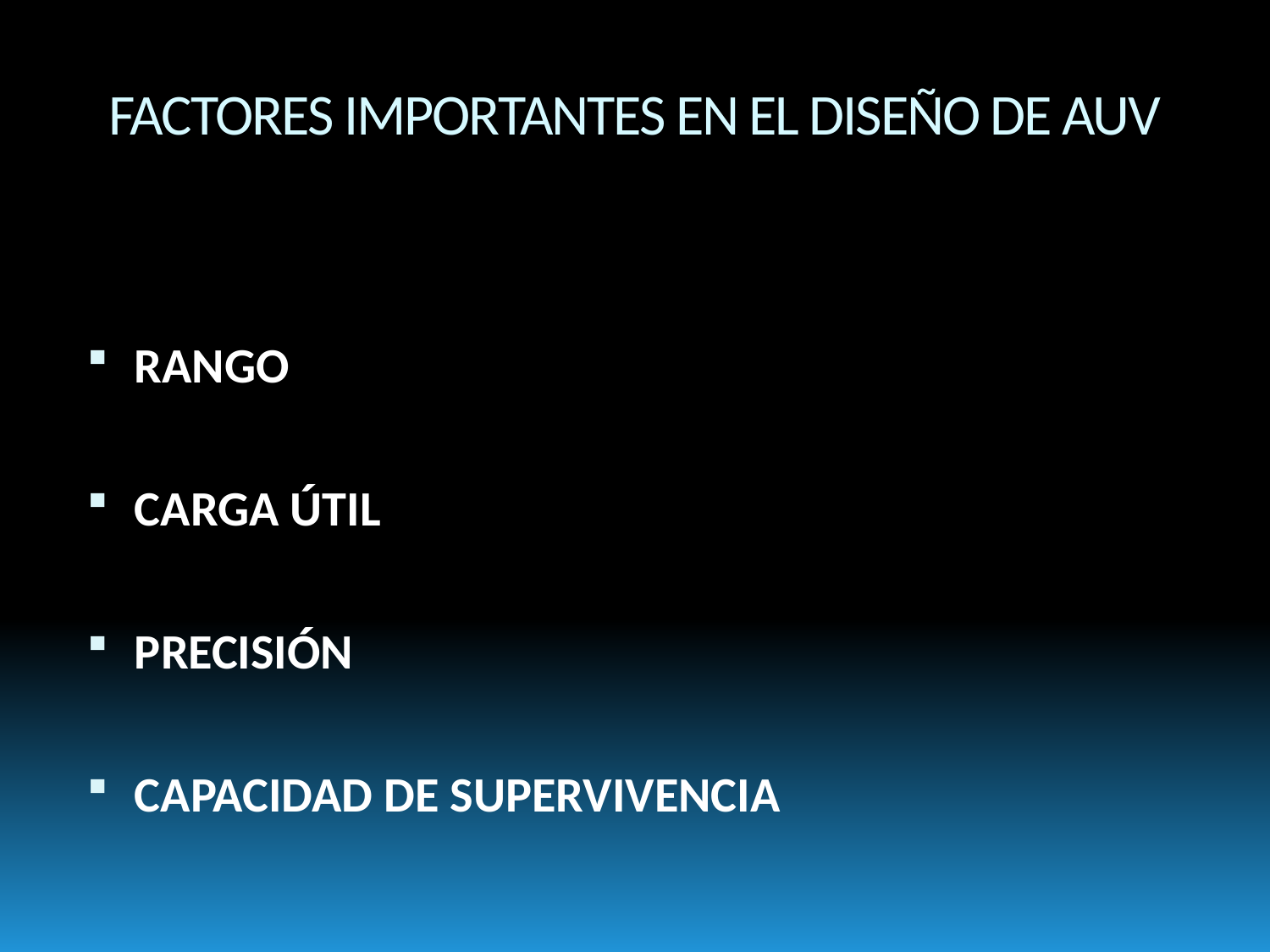

# FACTORES IMPORTANTES EN EL DISEÑO DE AUV

RANGO

CARGA ÚTIL

PRECISIÓN

CAPACIDAD DE SUPERVIVENCIA